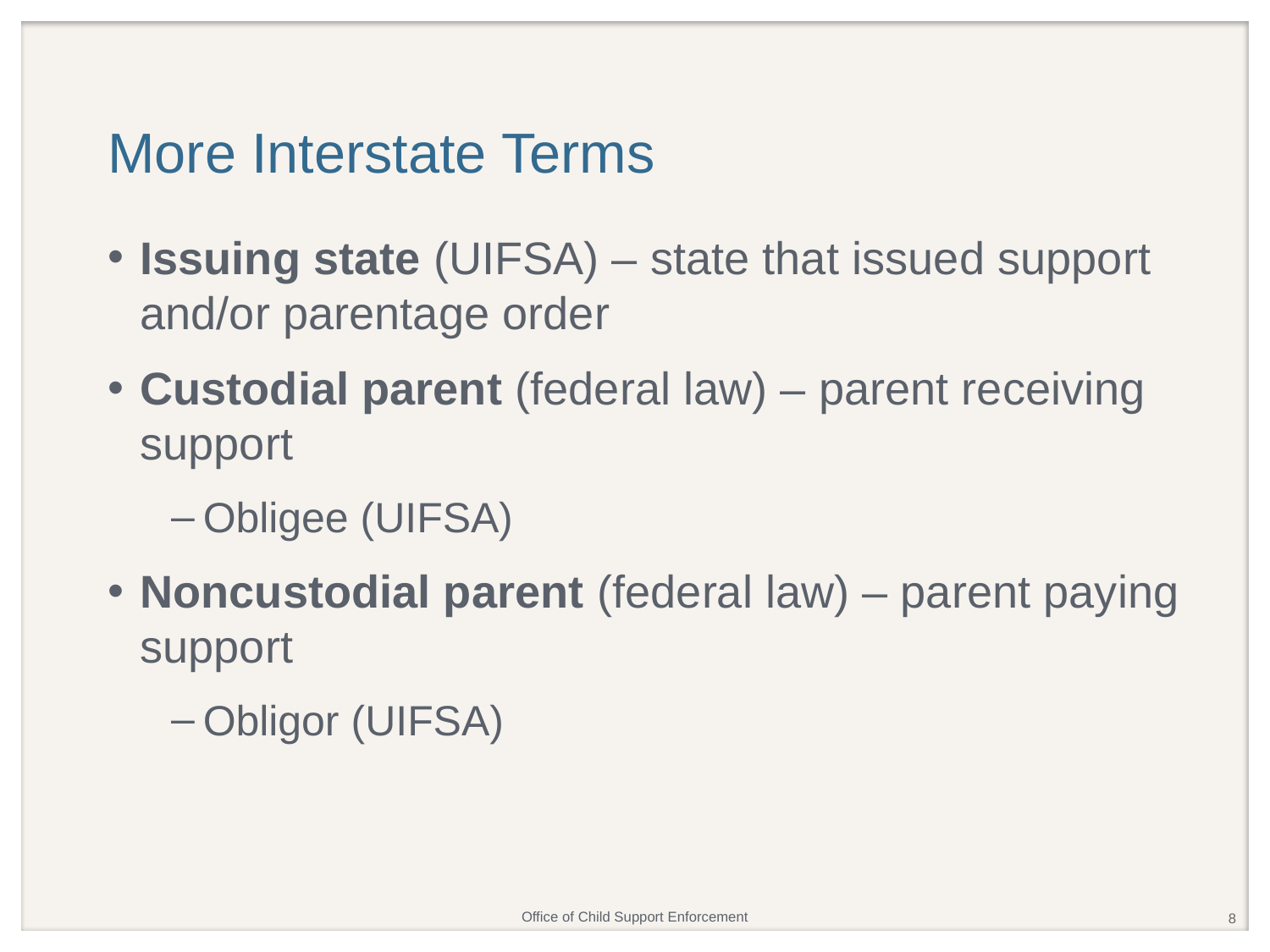

# More Interstate Terms
Issuing state (UIFSA) – state that issued support and/or parentage order
Custodial parent (federal law) – parent receiving support
Obligee (UIFSA)
Noncustodial parent (federal law) – parent paying support
Obligor (UIFSA)
8